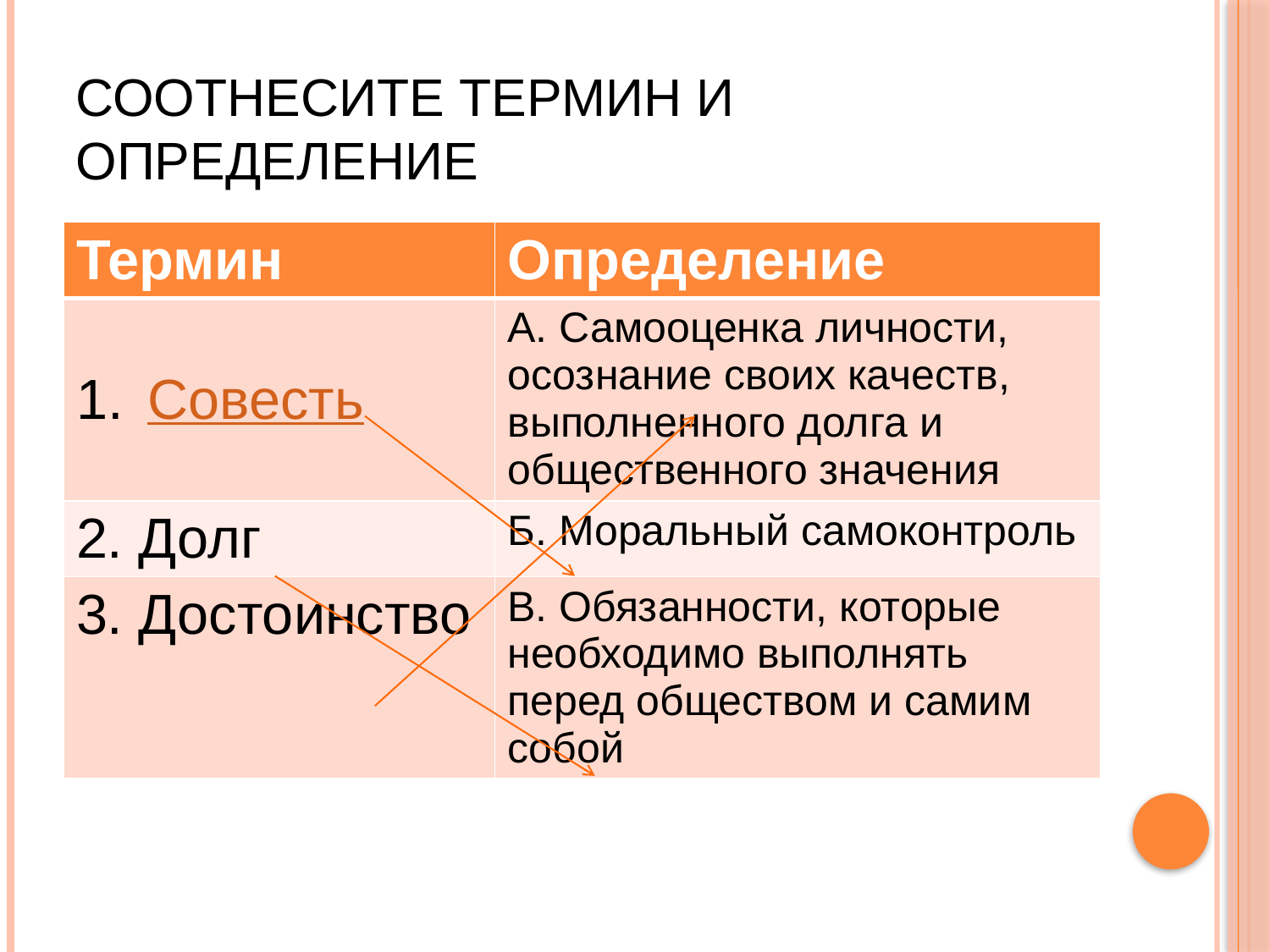

# Соотнесите термин и определение
| Термин | Определение |
| --- | --- |
| Совесть | А. Самооценка личности, осознание своих качеств, выполненного долга и общественного значения |
| 2. Долг | Б. Моральный самоконтроль |
| 3. Достоинство | В. Обязанности, которые необходимо выполнять перед обществом и самим собой |